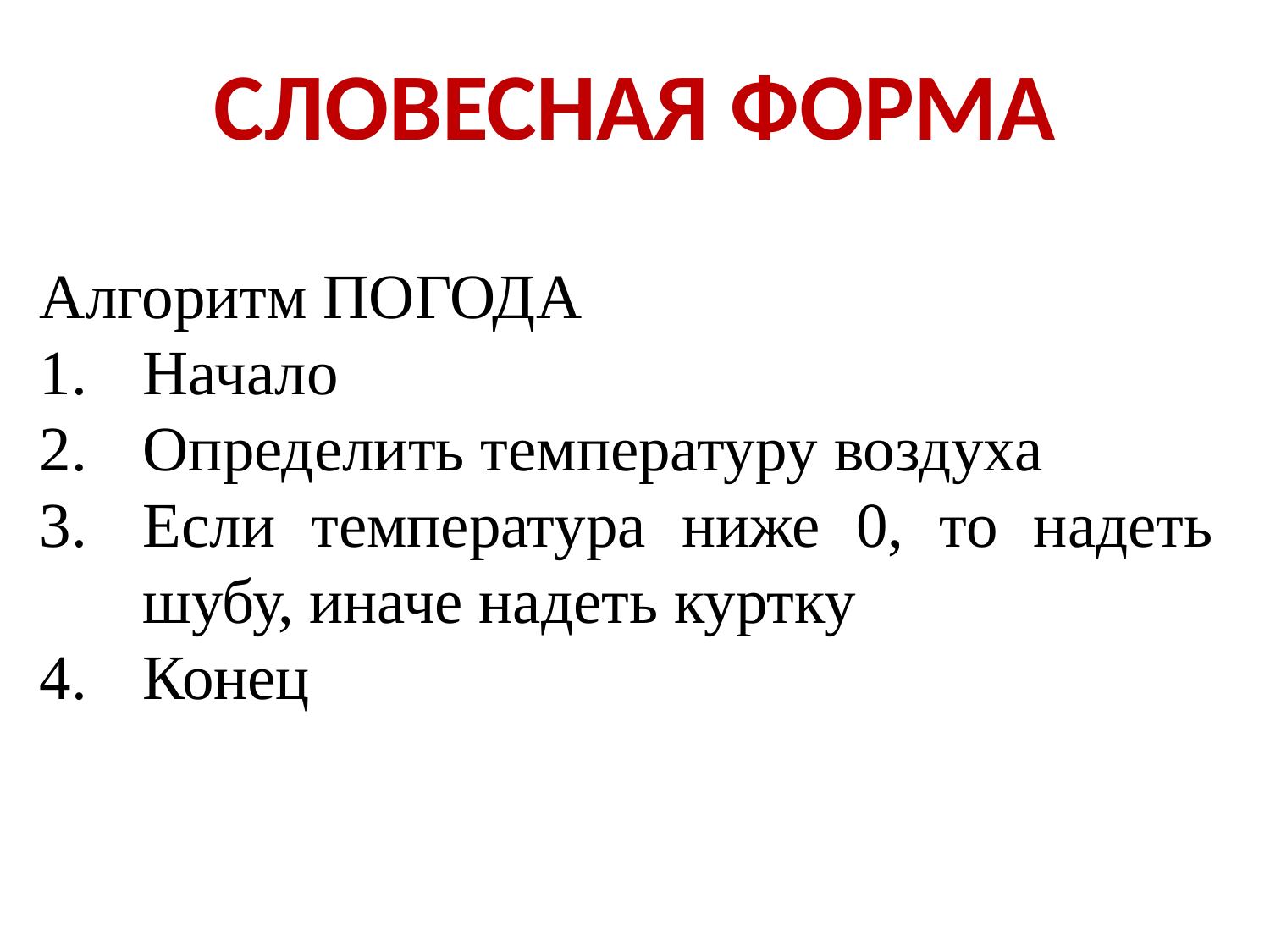

# Словесная форма
Алгоритм ПОГОДА
Начало
Определить температуру воздуха
Если температура ниже 0, то надеть шубу, иначе надеть куртку
Конец